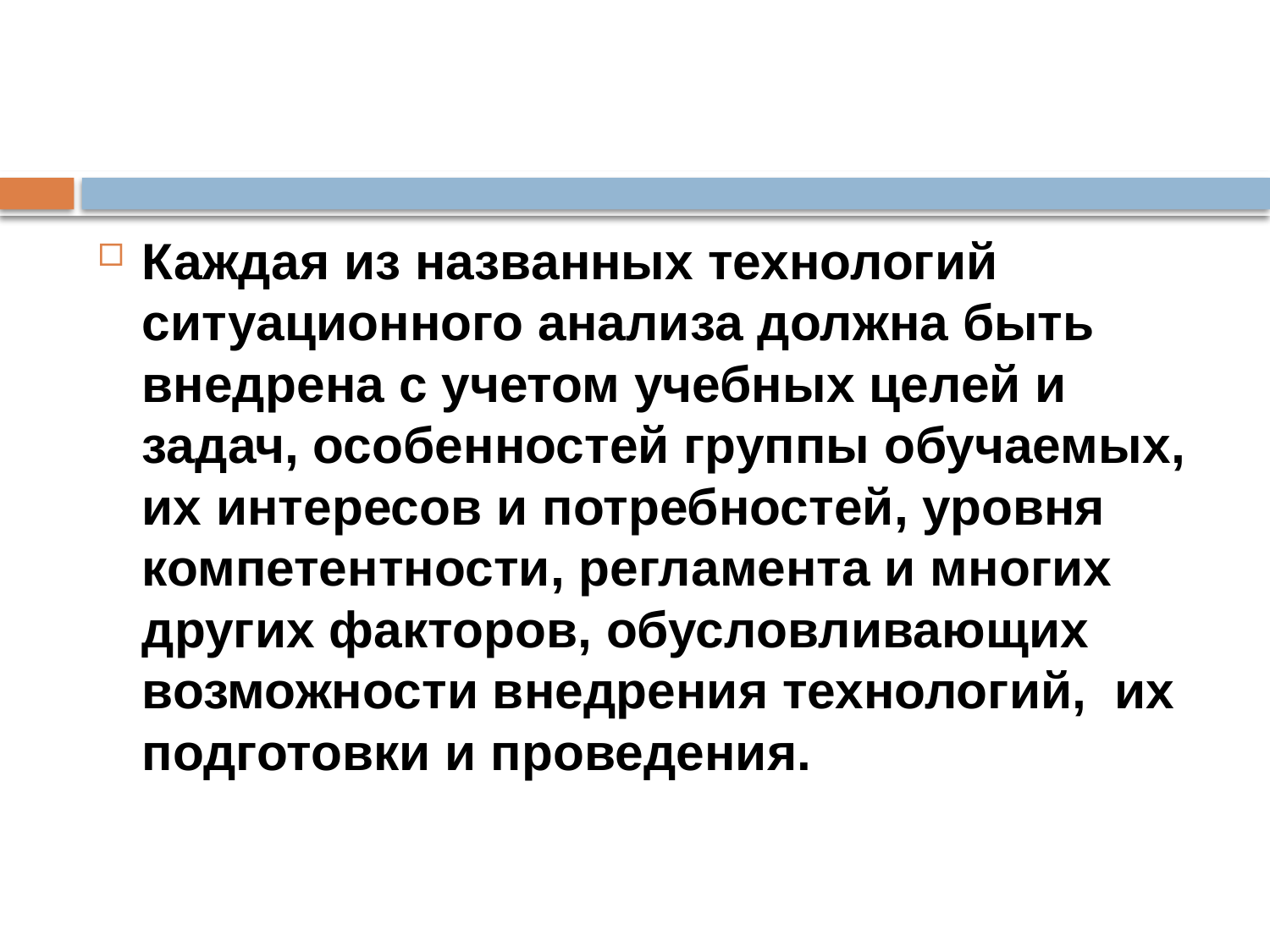

#
Каждая из названных технологий ситуационного анализа должна быть внедрена с учетом учебных целей и задач, особенностей группы обучаемых, их интересов и потребностей, уровня компетентности, регламента и многих других факторов, обусловливающих возможности внедрения технологий,  их подготовки и проведения.